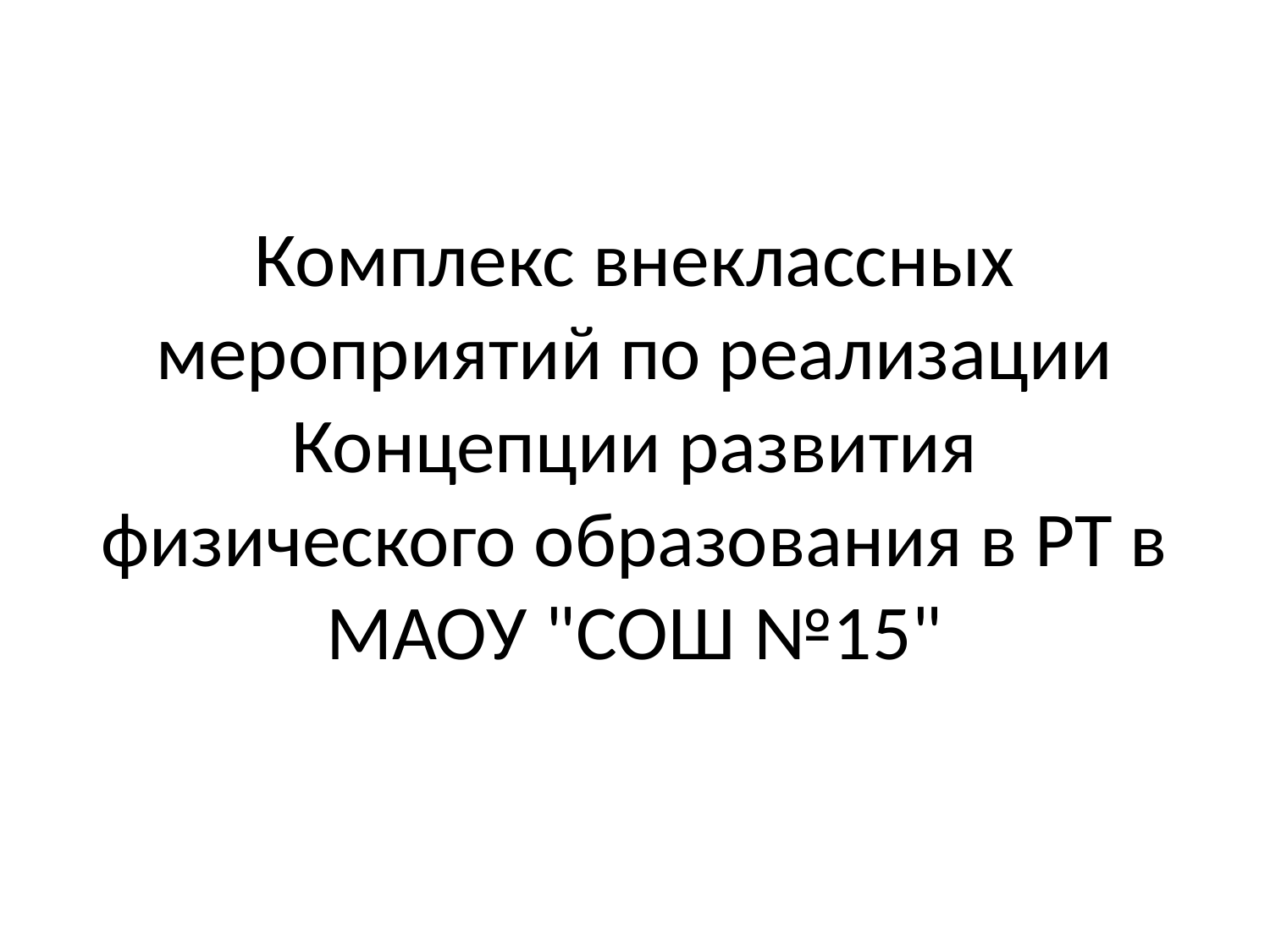

# Комплекс внеклассных мероприятий по реализации Концепции развития физического образования в РТ в МАОУ "СОШ №15"